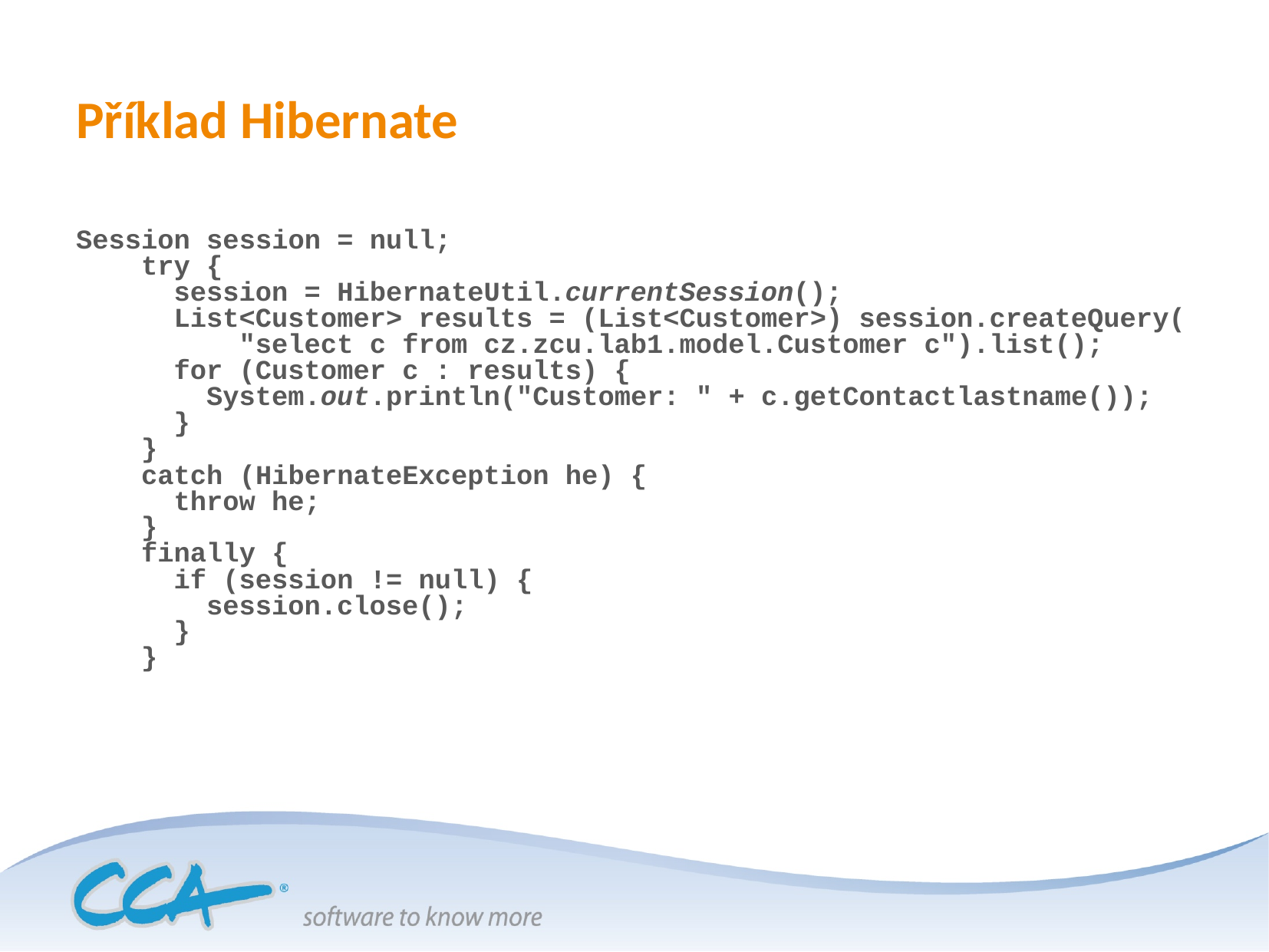

# Příklad Hibernate
Session session = null;
    try {
      session = HibernateUtil.currentSession();
      List<Customer> results = (List<Customer>) session.createQuery(
          "select c from cz.zcu.lab1.model.Customer c").list();
      for (Customer c : results) {
        System.out.println("Customer: " + c.getContactlastname());
      }
    }
    catch (HibernateException he) {
      throw he;
    }
    finally {
      if (session != null) {
        session.close();
      }
    }